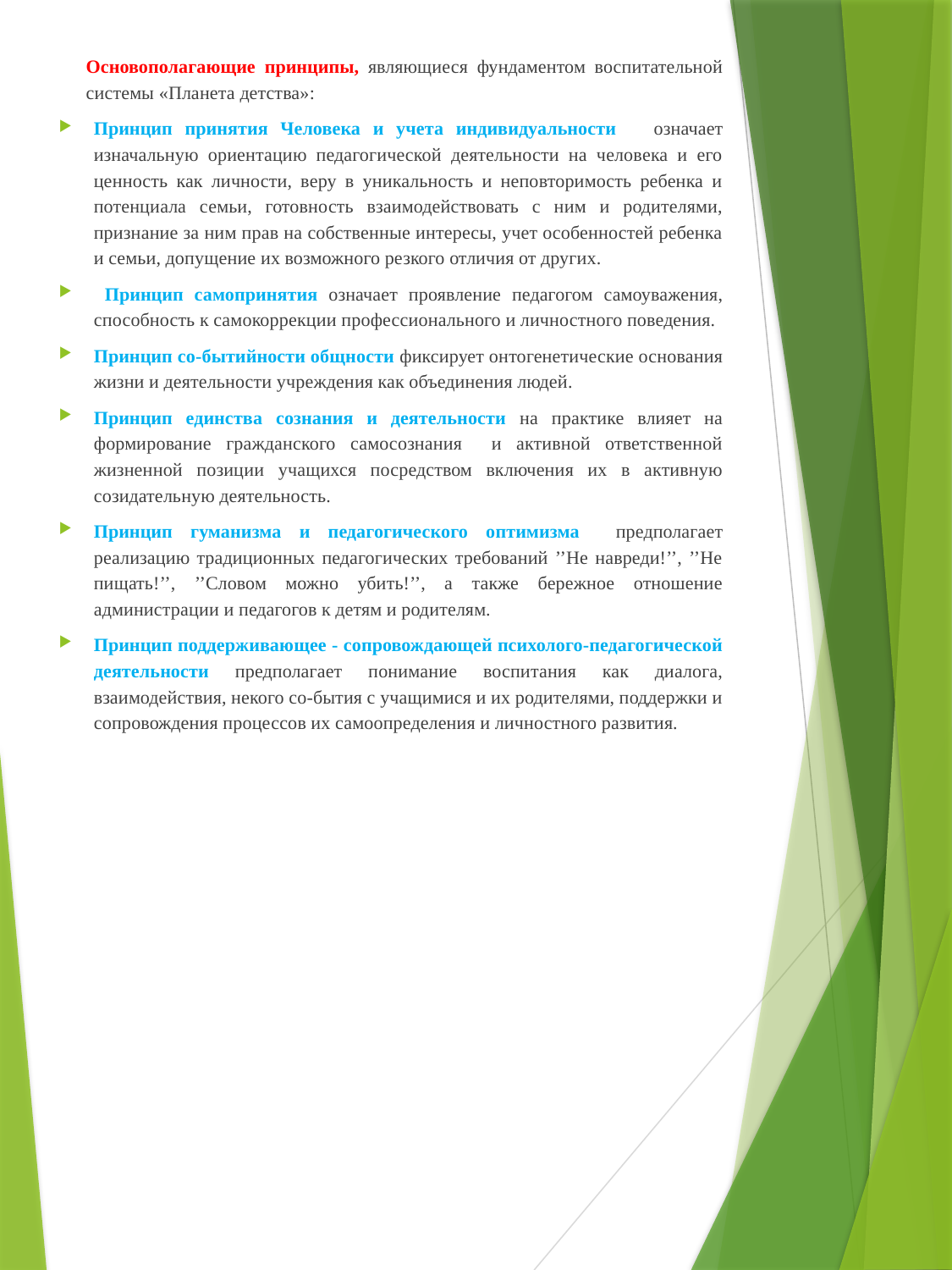

Основополагающие принципы, являющиеся фундаментом воспитательной системы «Планета детства»:
Принцип принятия Человека и учета индивидуальности   означает изначальную ориентацию педагогической деятельности на человека и его ценность как личности, веру в уникальность и неповторимость ребенка и потенциала семьи, готовность взаимодействовать с ним и родителями, признание за ним прав на собственные интересы, учет особенностей ребенка и семьи, допущение их возможного резкого отличия от других.
 Принцип самопринятия означает проявление педагогом самоуважения, способность к самокоррекции профессионального и личностного поведения.
Принцип со-бытийности общности фиксирует онтогенетические основания жизни и деятельности учреждения как объединения людей.
Принцип единства сознания и деятельности на практике влияет на формирование гражданского самосознания  и активной ответственной жизненной позиции учащихся посредством включения их в активную созидательную деятельность.
Принцип гуманизма и педагогического оптимизма  предполагает реализацию традиционных педагогических требований ’’Не навреди!’’, ’’Не пищать!’’, ’’Словом можно убить!’’, а также бережное отношение администрации и педагогов к детям и родителям.
Принцип поддерживающее - сопровождающей психолого-педагогической деятельности предполагает понимание воспитания как диалога, взаимодействия, некого со-бытия с учащимися и их родителями, поддержки и сопровождения процессов их самоопределения и личностного развития.

#